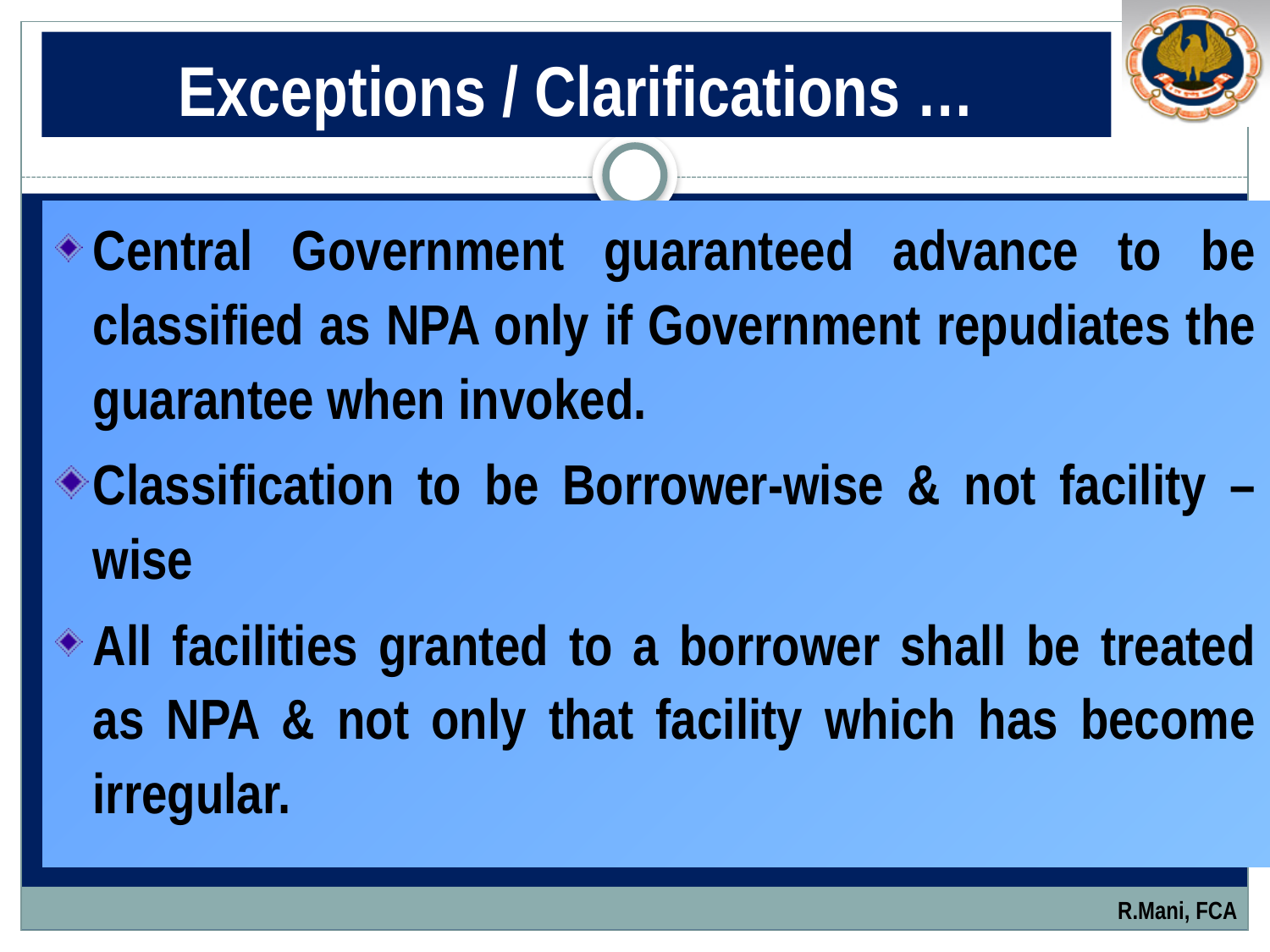

# Exceptions / Clarifications …
Central Government guaranteed advance to be classified as NPA only if Government repudiates the guarantee when invoked.
Classification to be Borrower-wise & not facility –wise
All facilities granted to a borrower shall be treated as NPA & not only that facility which has become irregular.